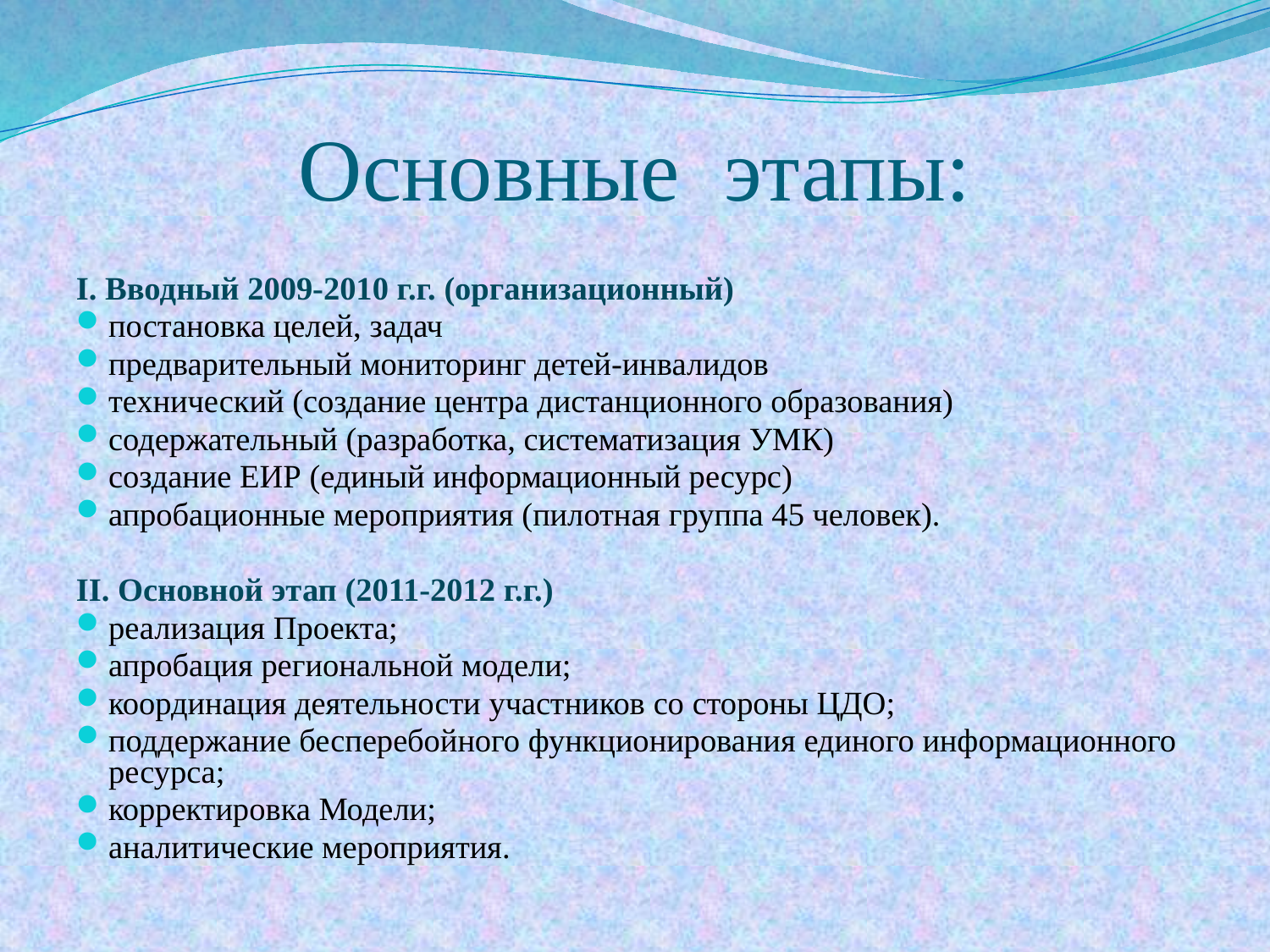

# Основные  этапы:
I. Вводный 2009-2010 г.г. (организационный)
постановка целей, задач
предварительный мониторинг детей-инвалидов
технический (создание центра дистанционного образования)
содержательный (разработка, систематизация УМК)
создание ЕИР (единый информационный ресурс)
апробационные мероприятия (пилотная группа 45 человек).

II. Основной этап (2011-2012 г.г.)
реализация Проекта;
апробация региональной модели;
координация деятельности участников со стороны ЦДО;
поддержание бесперебойного функционирования единого информационного ресурса;
корректировка Модели;
аналитические мероприятия.